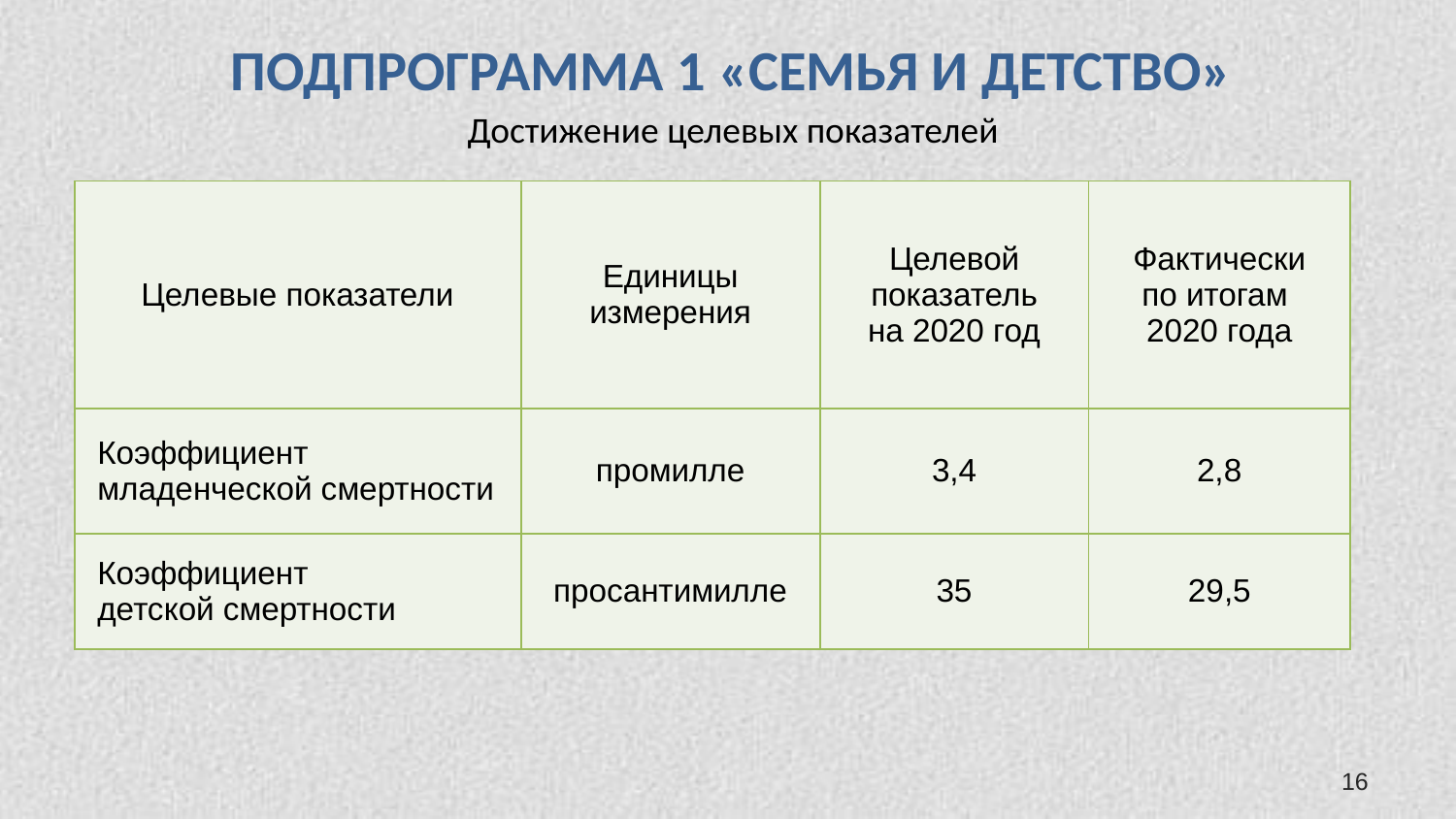

ПОДПРОГРАММА 1 «СЕМЬЯ И ДЕТСТВО»
Достижение целевых показателей
| Целевые показатели | Единицы измерения | Целевой показатель на 2020 год | Фактически по итогам 2020 года |
| --- | --- | --- | --- |
| Коэффициент младенческой смертности | промилле | 3,4 | 2,8 |
| Коэффициент детской смертности | проcантимилле | 35 | 29,5 |
16